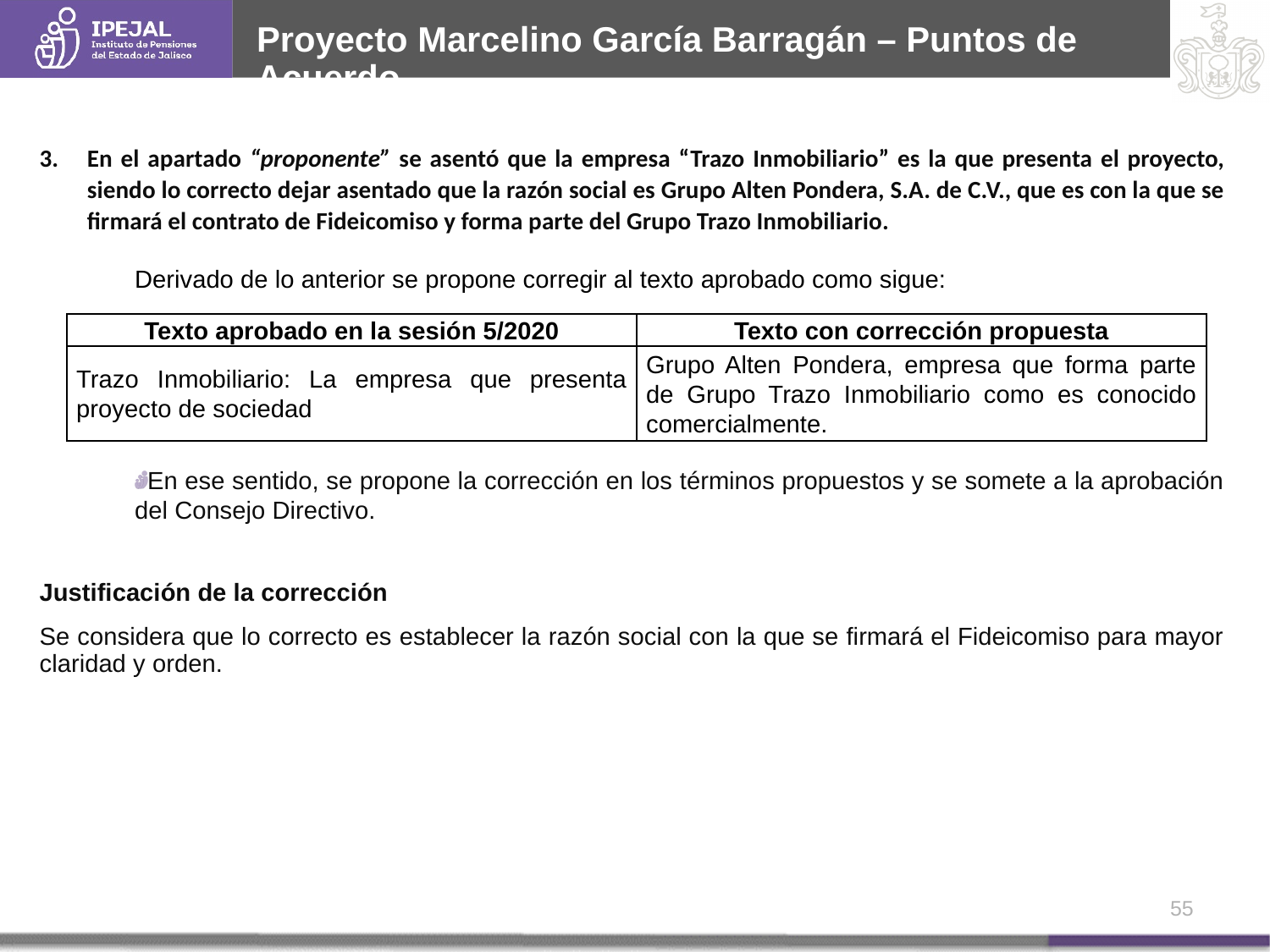

Proyecto Marcelino García Barragán – Puntos de Acuerdo
En el apartado “proponente” se asentó que la empresa “Trazo Inmobiliario” es la que presenta el proyecto, siendo lo correcto dejar asentado que la razón social es Grupo Alten Pondera, S.A. de C.V., que es con la que se firmará el contrato de Fideicomiso y forma parte del Grupo Trazo Inmobiliario.
Derivado de lo anterior se propone corregir al texto aprobado como sigue:

En ese sentido, se propone la corrección en los términos propuestos y se somete a la aprobación del Consejo Directivo.

Justificación de la corrección
Se considera que lo correcto es establecer la razón social con la que se firmará el Fideicomiso para mayor claridad y orden.
| Texto aprobado en la sesión 5/2020 | Texto con corrección propuesta |
| --- | --- |
| Trazo Inmobiliario: La empresa que presenta proyecto de sociedad | Grupo Alten Pondera, empresa que forma parte de Grupo Trazo Inmobiliario como es conocido comercialmente. |
55